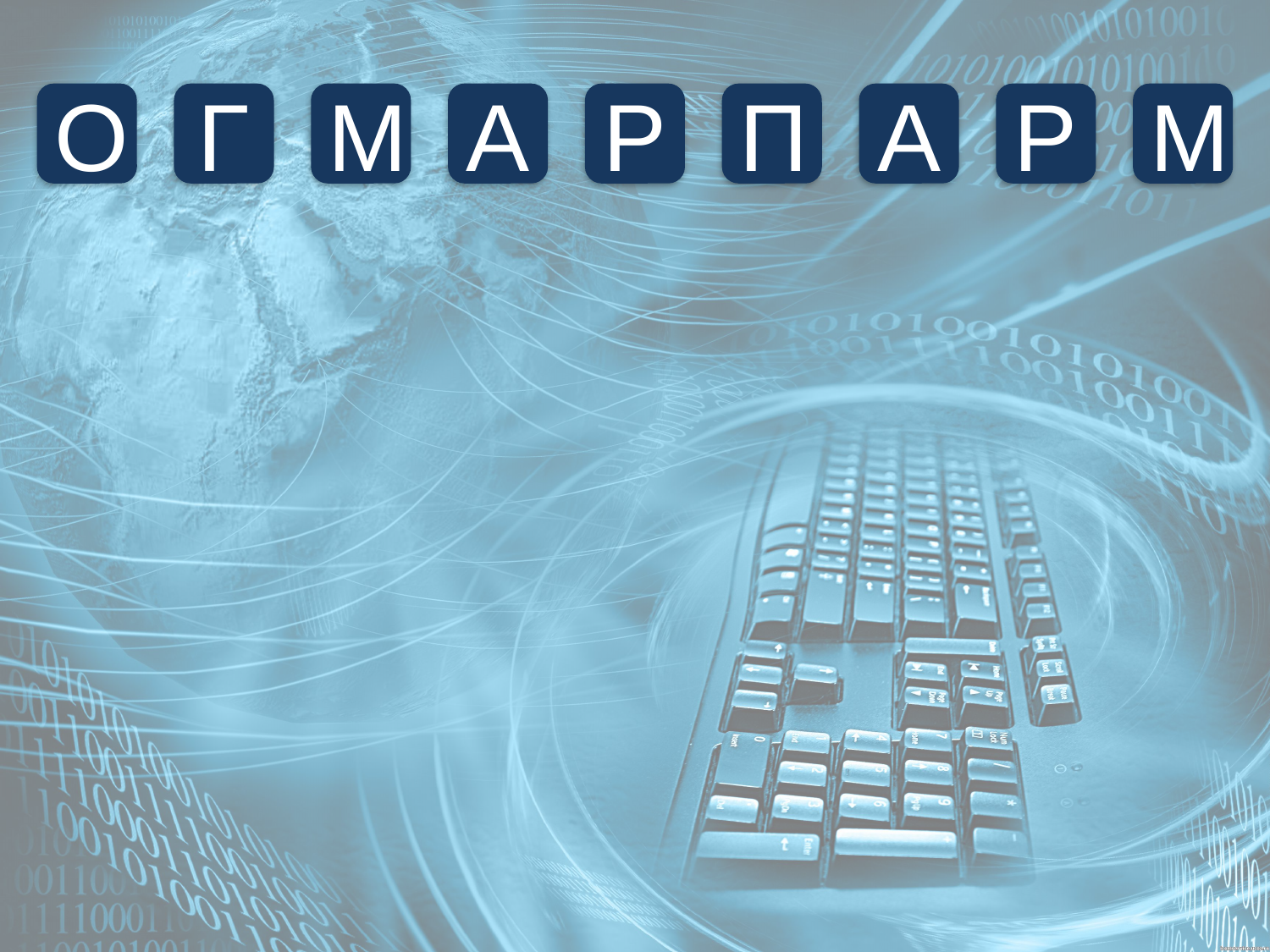

О
Г
М
А
Р
П
А
Р
М